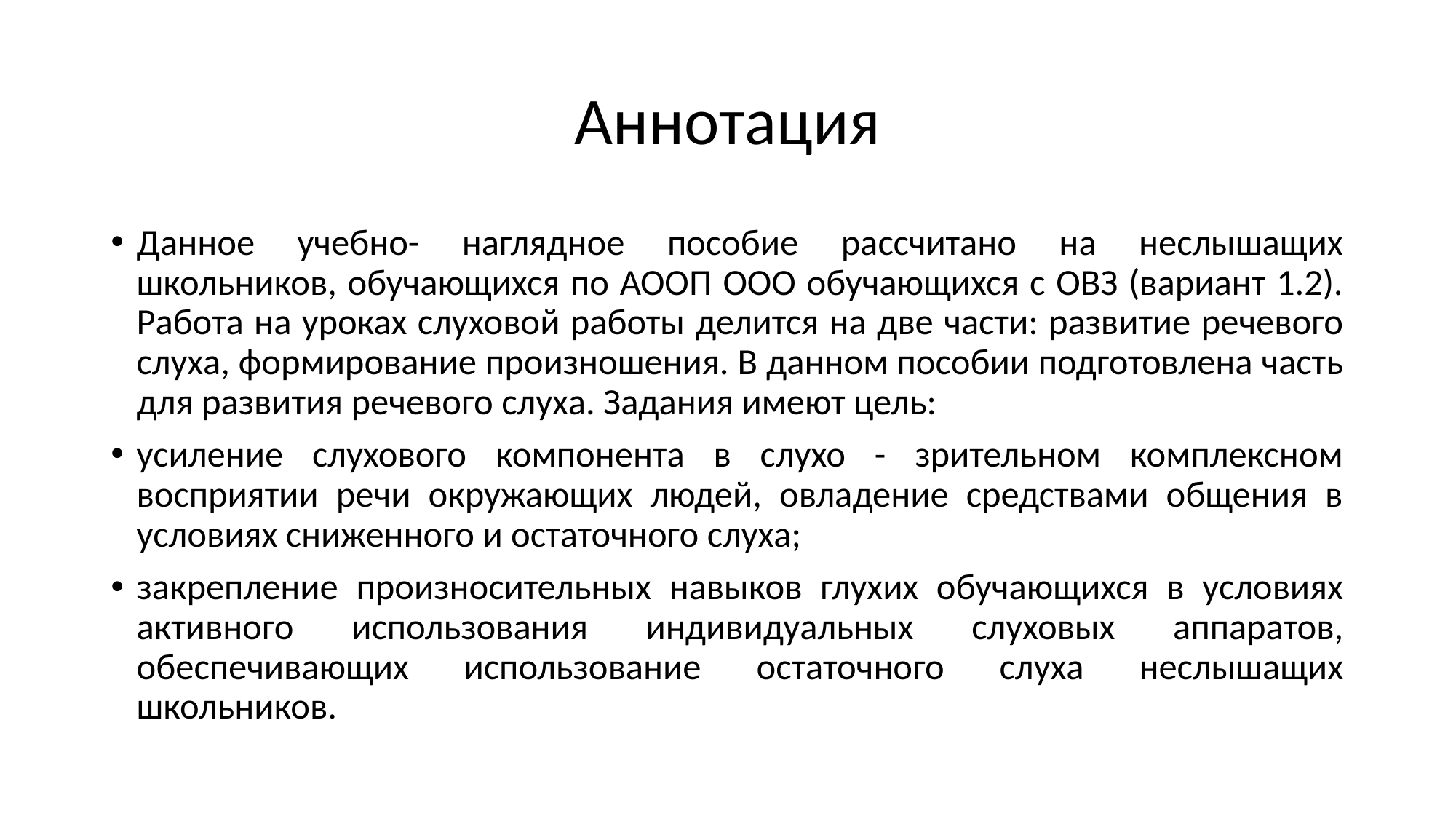

# Аннотация
Данное учебно- наглядное пособие рассчитано на неслышащих школьников, обучающихся по АООП ООО обучающихся с ОВЗ (вариант 1.2). Работа на уроках слуховой работы делится на две части: развитие речевого слуха, формирование произношения. В данном пособии подготовлена часть для развития речевого слуха. Задания имеют цель:
усиление слухового компонента в слухо - зрительном комплексном восприятии речи окружающих людей, овладение средствами общения в условиях сниженного и остаточного слуха;
закрепление произносительных навыков глухих обучающихся в условиях активного использования индивидуальных слуховых аппаратов, обеспечивающих использование остаточного слуха неслышащих школьников.